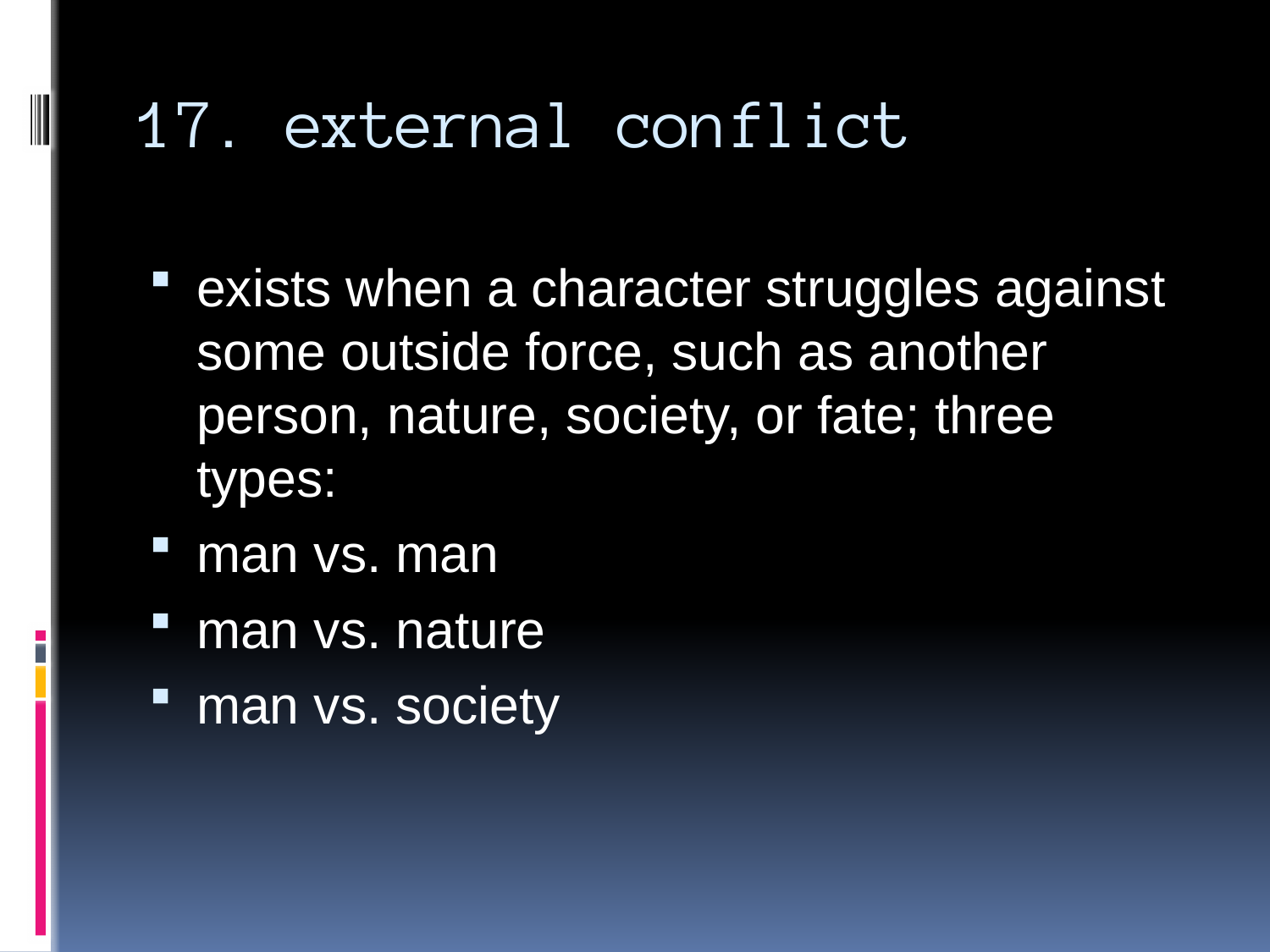

# 17. external conflict
exists when a character struggles against some outside force, such as another person, nature, society, or fate; three types:
man vs. man
man vs. nature
man vs. society